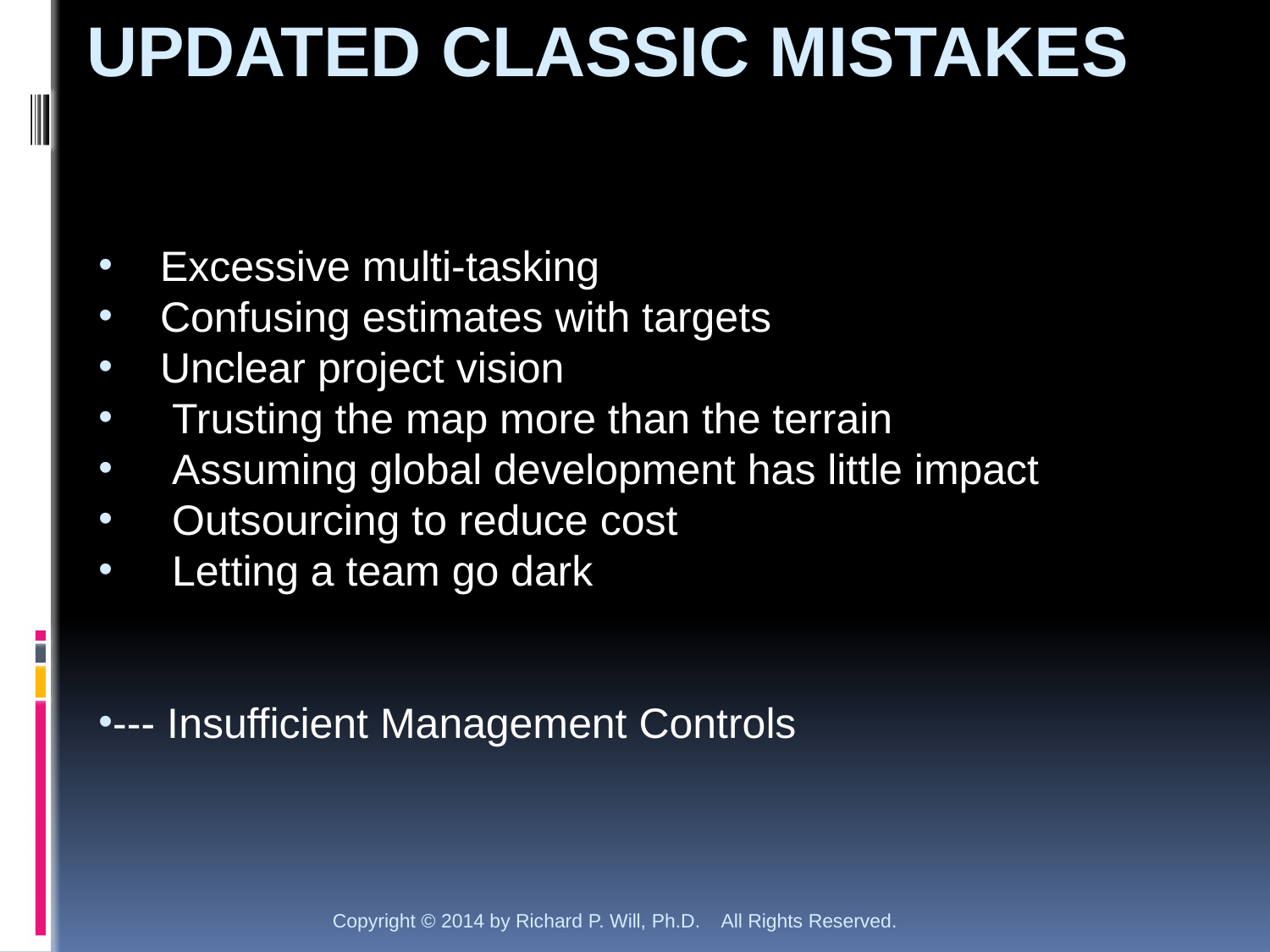

# Updated Classic Mistakes
    Excessive multi-tasking
    Confusing estimates with targets
    Unclear project vision
     Trusting the map more than the terrain
     Assuming global development has little impact
     Outsourcing to reduce cost
     Letting a team go dark

--- Insufficient Management Controls